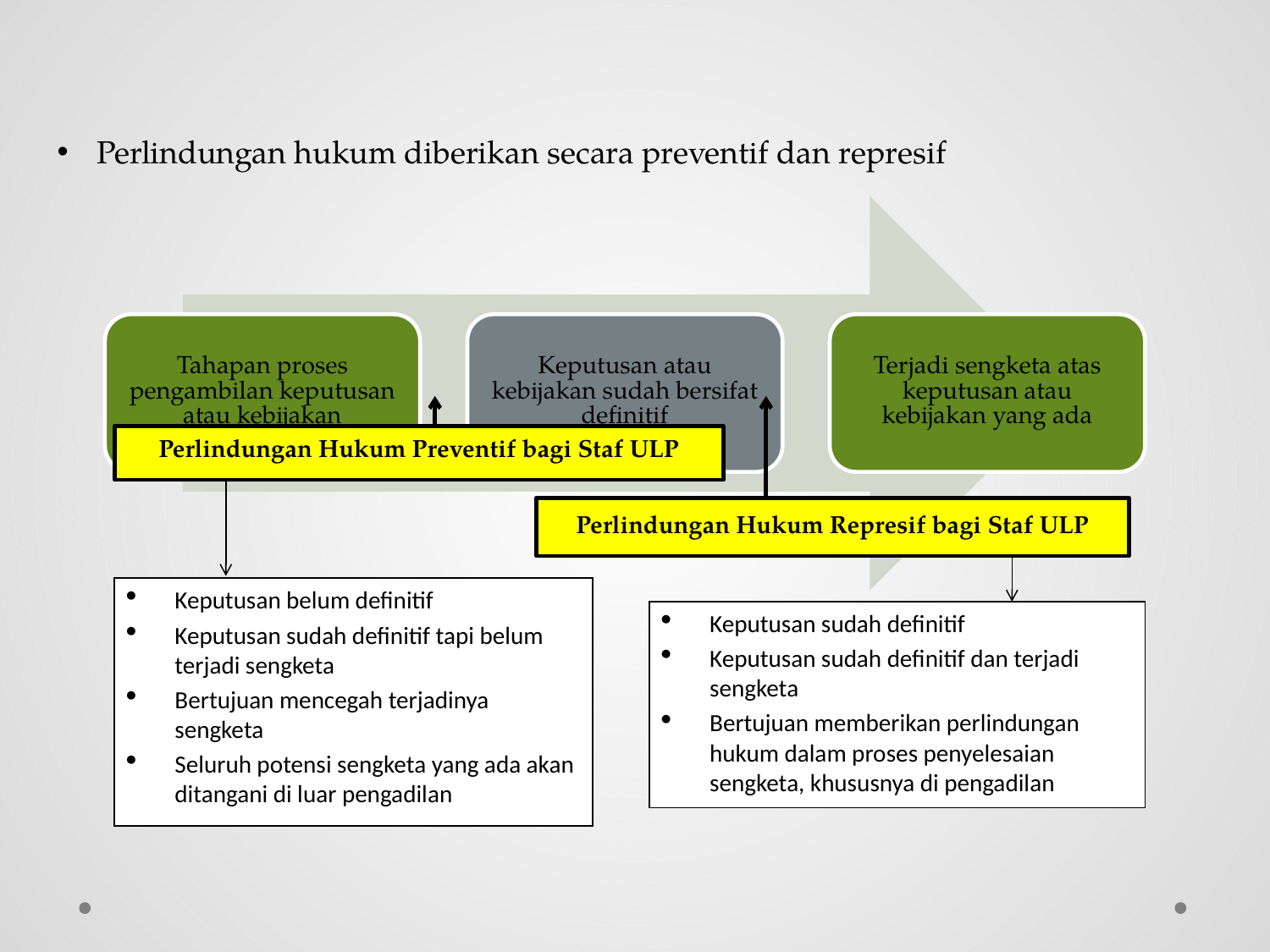

Perlindungan hukum diberikan secara preventif dan represif
Terjadi sengketa atas keputusan atau kebijakan yang ada
Perlindungan Hukum Preventif bagi Staf ULP
Perlindungan Hukum Represif bagi Staf ULP
Keputusan belum definitif
Keputusan sudah definitif tapi belum terjadi sengketa
Bertujuan mencegah terjadinya sengketa
Seluruh potensi sengketa yang ada akan ditangani di luar pengadilan
Keputusan sudah definitif
Keputusan sudah definitif dan terjadi sengketa
Bertujuan memberikan perlindungan hukum dalam proses penyelesaian sengketa, khususnya di pengadilan